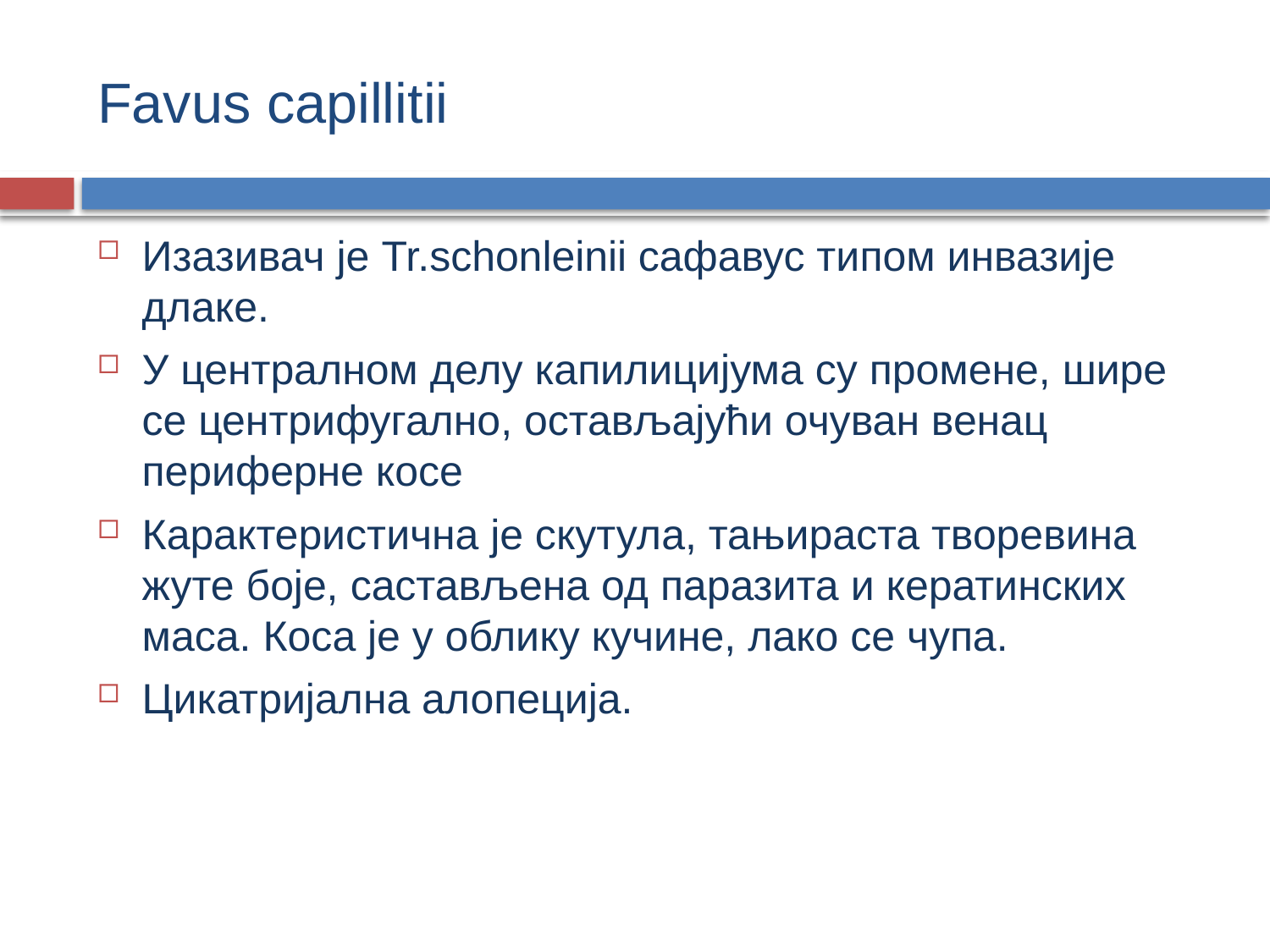

# Favus capillitii
Изазивач је Tr.schonleinii сафавус типом инвазије длаке.
У централном делу капилицијума су промене, шире се центрифугално, остављајући очуван венац периферне косе
Карактеристична је скутула, тањираста творевина жуте боје, састављена од паразита и кератинских маса. Коса је у облику кучине, лако се чупа.
Цикатријална алопеција.